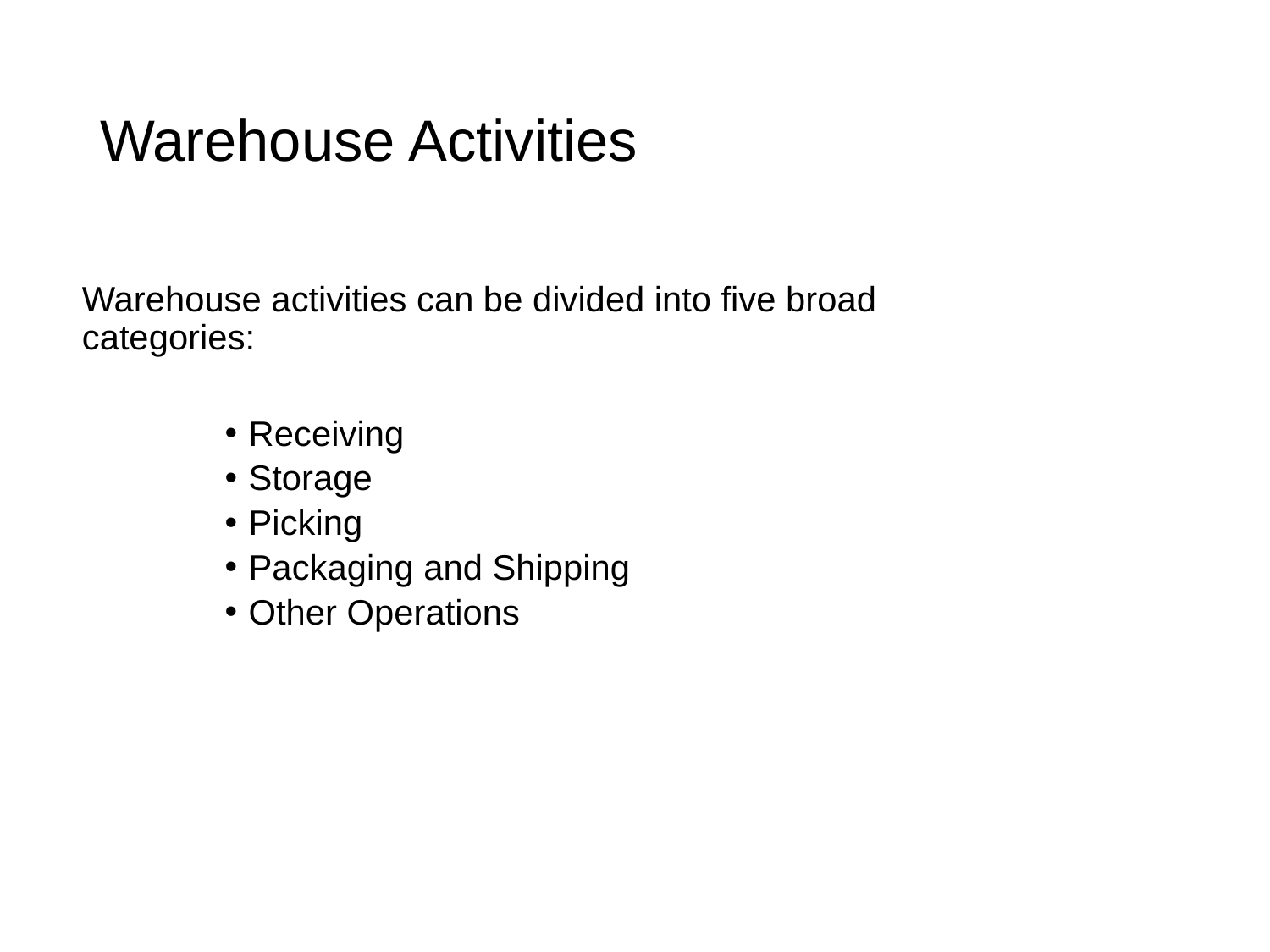

# Warehouse Activities
Warehouse activities can be divided into five broad categories:

Receiving
Storage
Picking
Packaging and Shipping
Other Operations